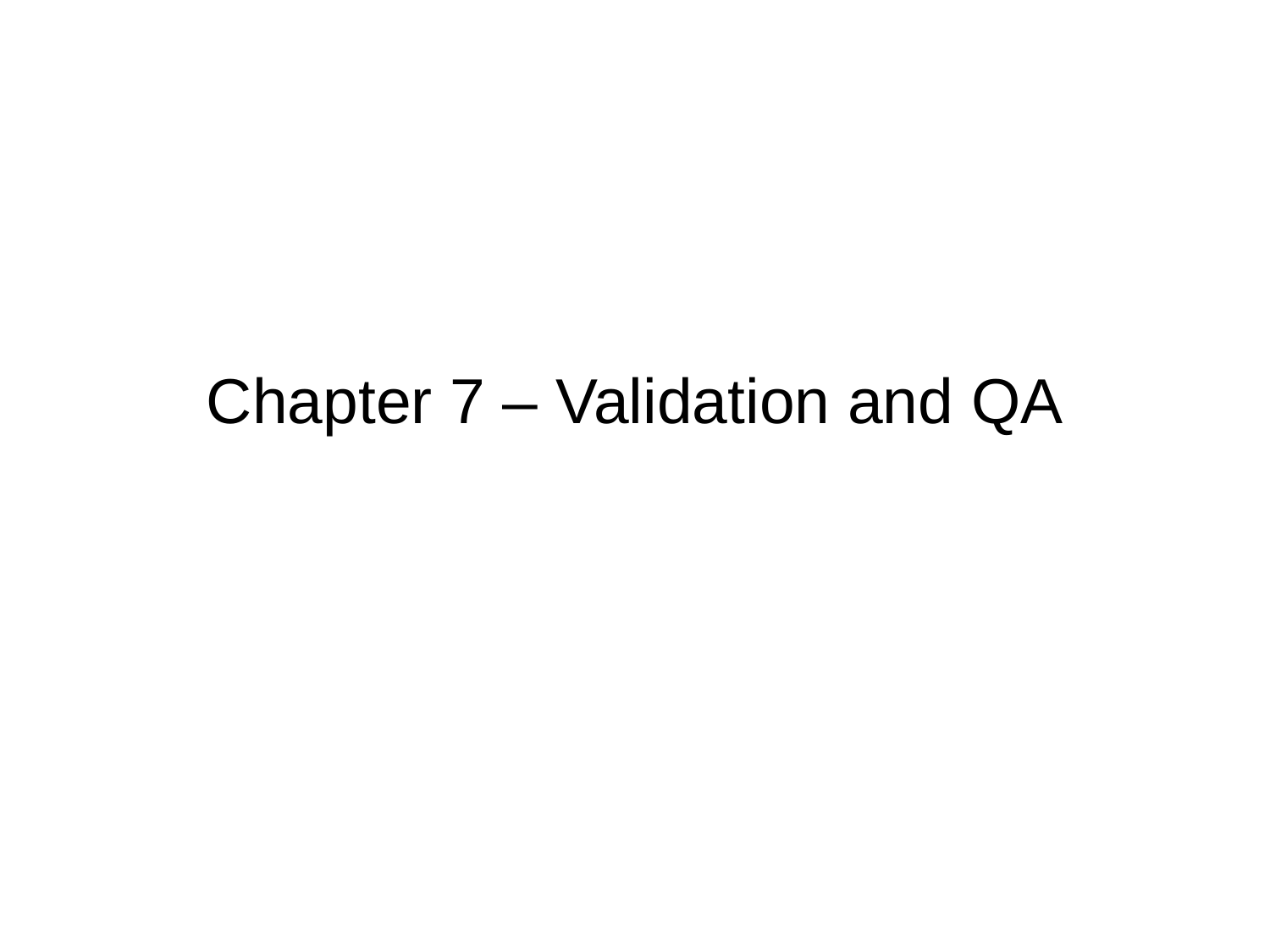

# Chapter 7 – Validation and QA